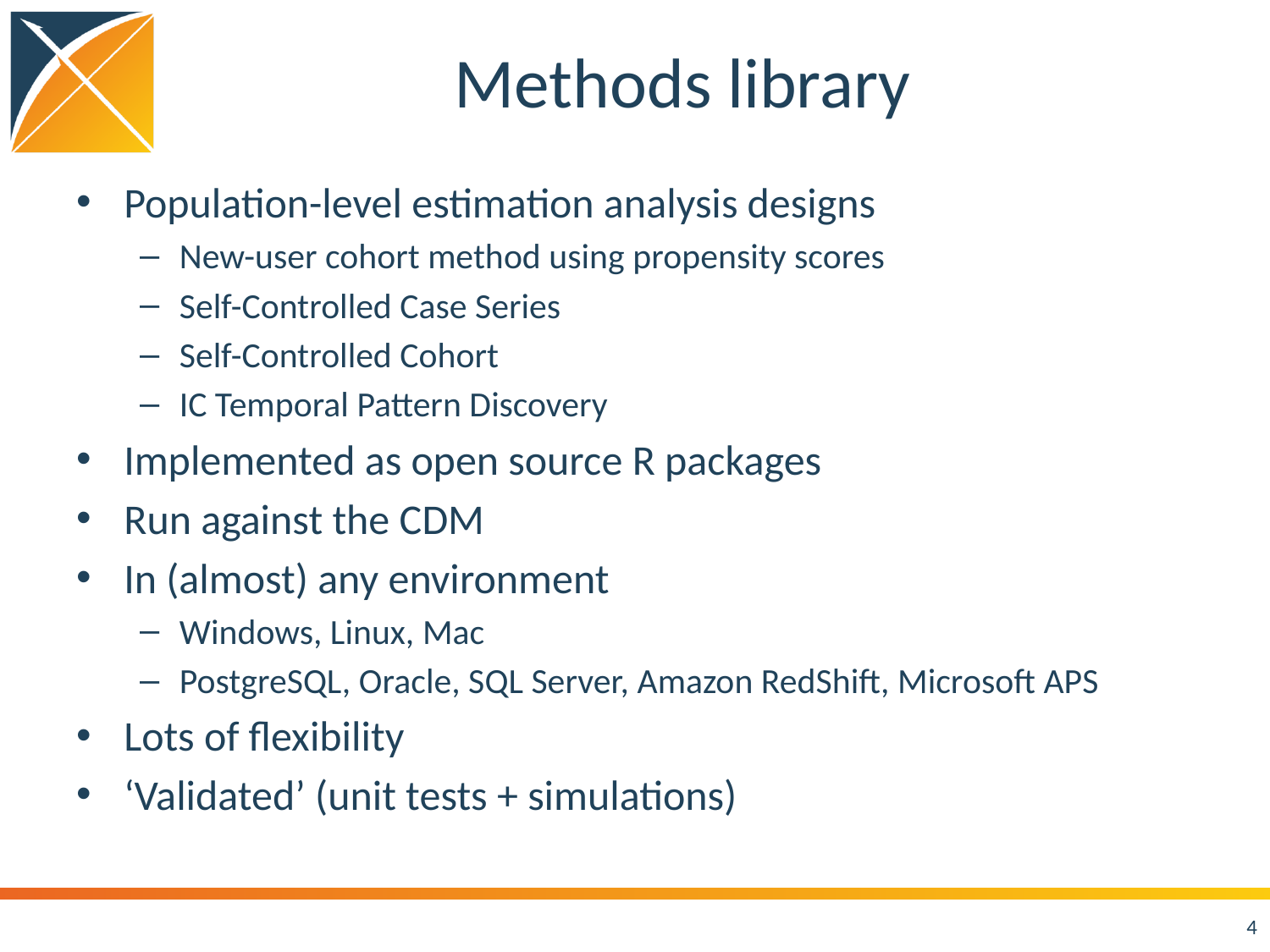

# Methods library
Population-level estimation analysis designs
New-user cohort method using propensity scores
Self-Controlled Case Series
Self-Controlled Cohort
IC Temporal Pattern Discovery
Implemented as open source R packages
Run against the CDM
In (almost) any environment
Windows, Linux, Mac
PostgreSQL, Oracle, SQL Server, Amazon RedShift, Microsoft APS
Lots of flexibility
‘Validated’ (unit tests + simulations)
4